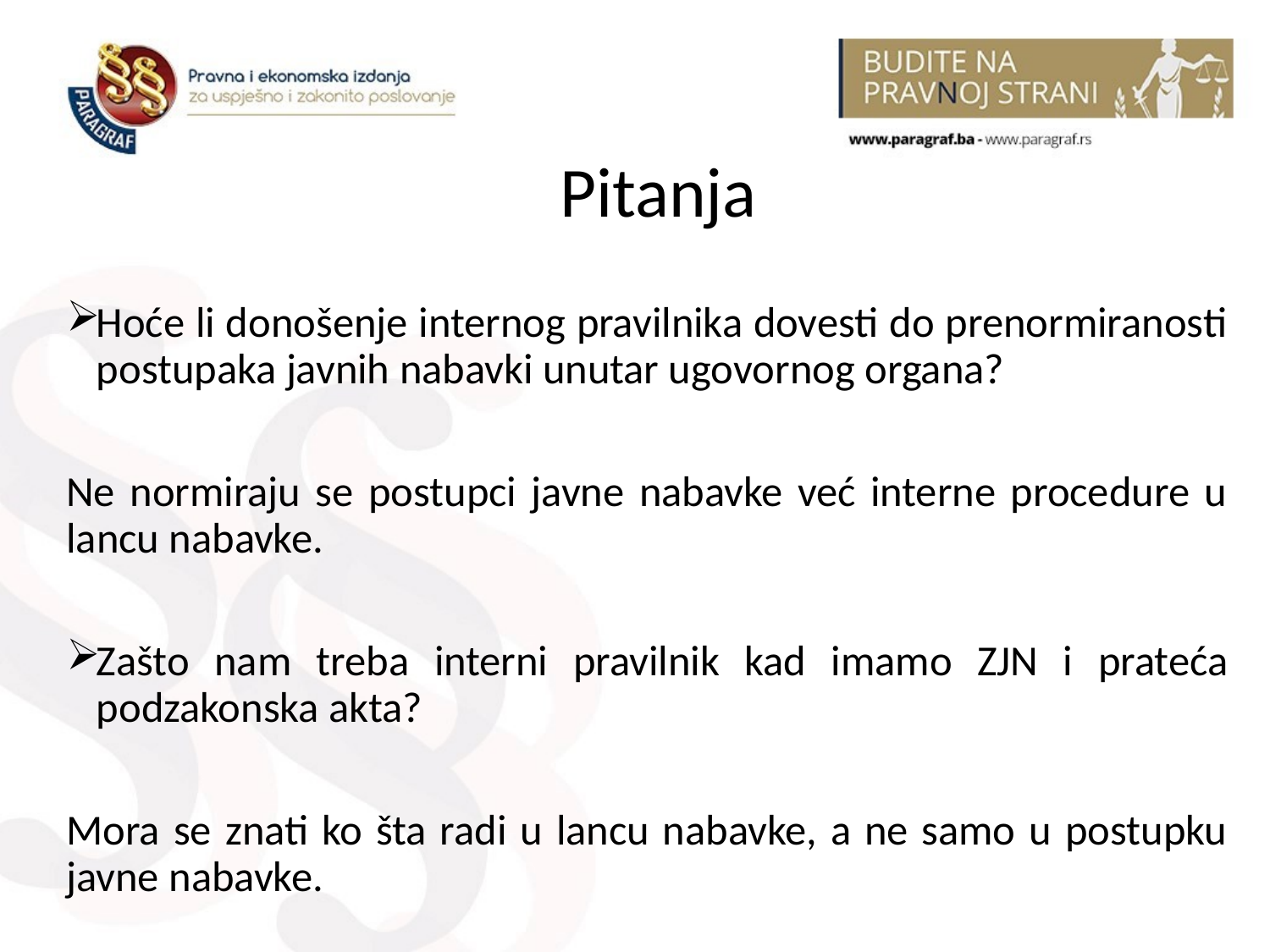

# Pitanja
Hoće li donošenje internog pravilnika dovesti do prenormiranosti postupaka javnih nabavki unutar ugovornog organa?

Ne normiraju se postupci javne nabavke već interne procedure u lancu nabavke.

Zašto nam treba interni pravilnik kad imamo ZJN i prateća podzakonska akta?

Mora se znati ko šta radi u lancu nabavke, a ne samo u postupku javne nabavke.